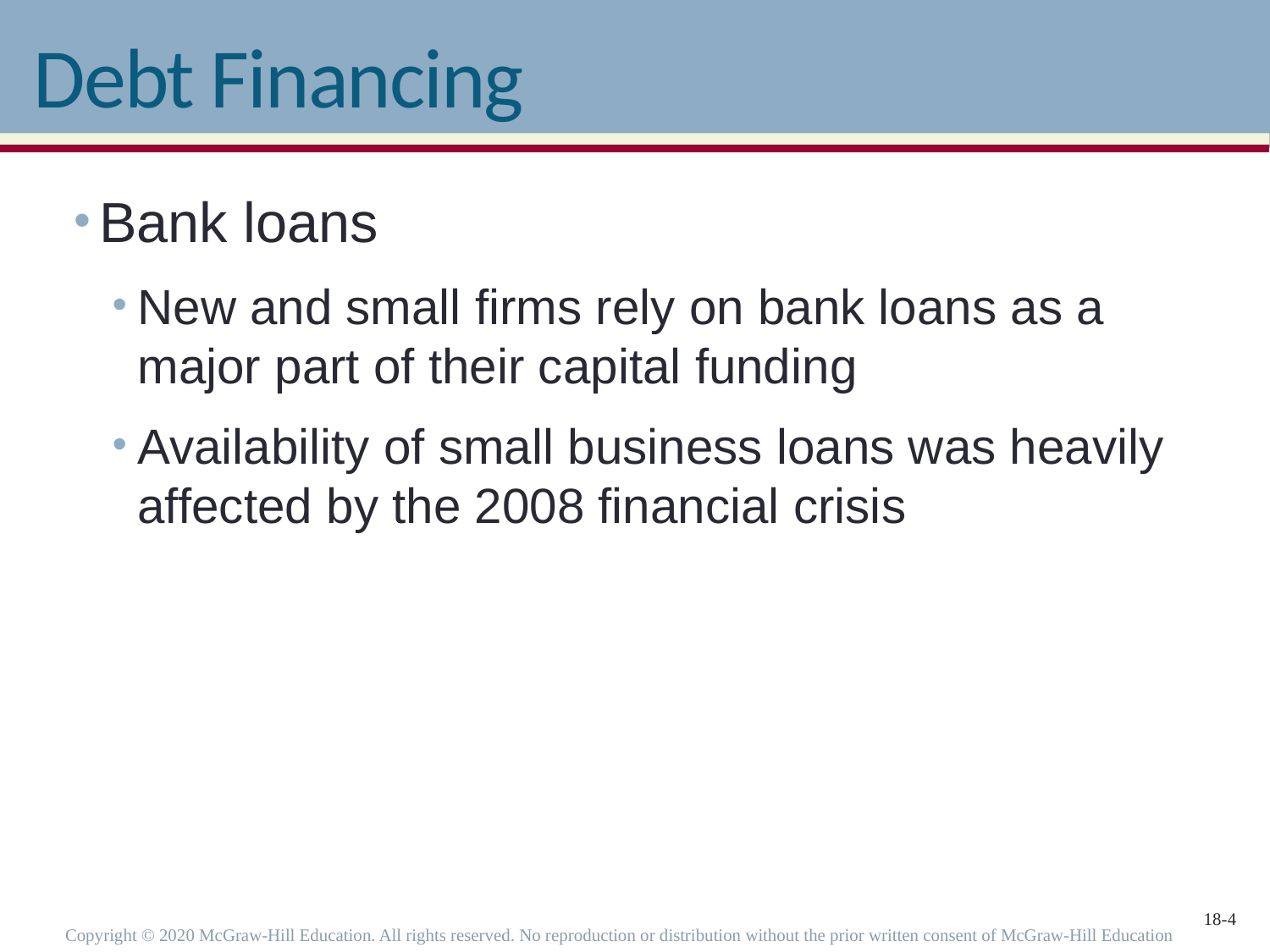

# Debt Financing
Bank loans
New and small firms rely on bank loans as a major part of their capital funding
Availability of small business loans was heavily affected by the 2008 financial crisis
Copyright © 2020 McGraw-Hill Education. All rights reserved. No reproduction or distribution without the prior written consent of McGraw-Hill Education